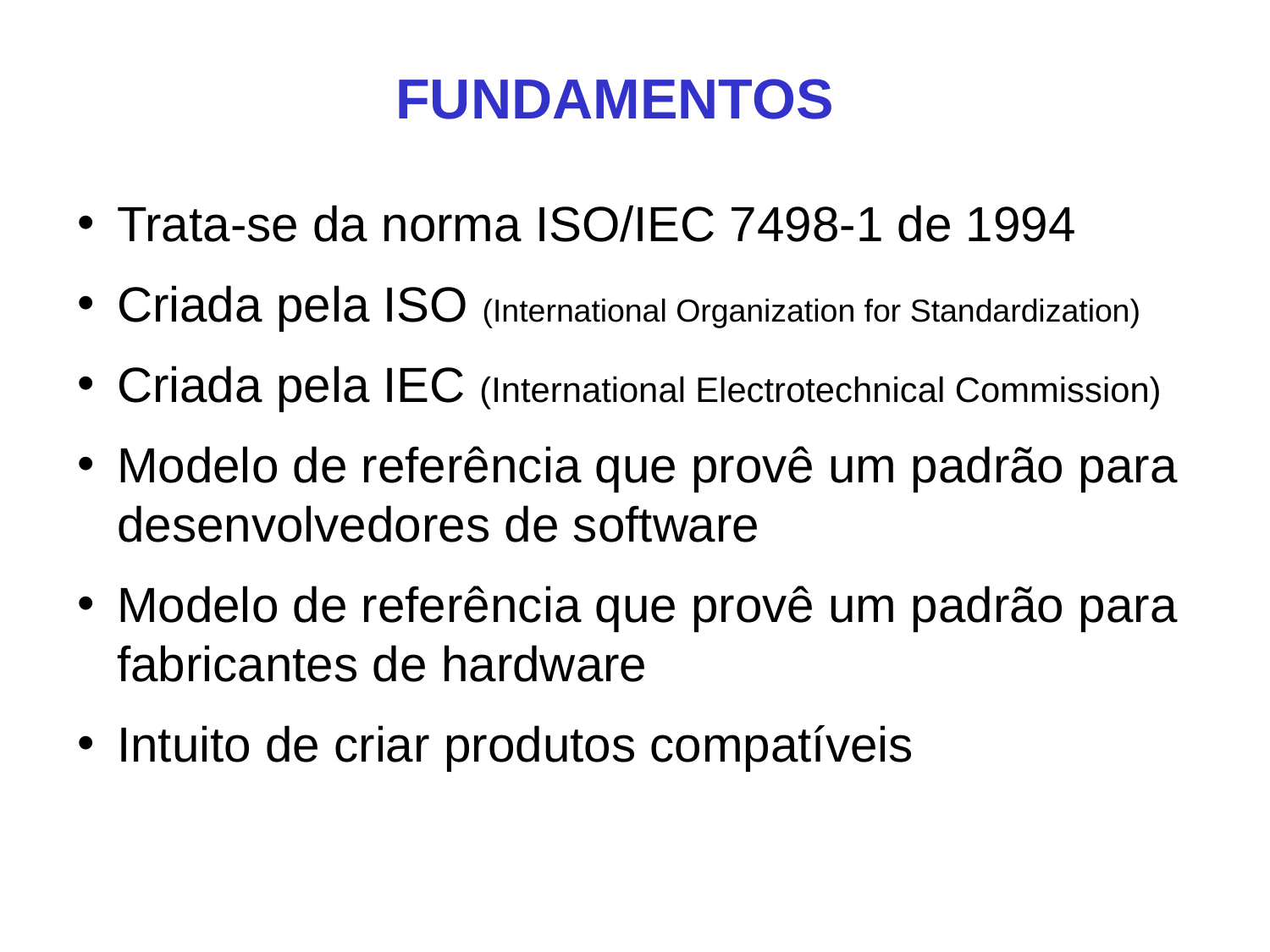

FUNDAMENTOS
Trata-se da norma ISO/IEC 7498-1 de 1994
Criada pela ISO (International Organization for Standardization)
Criada pela IEC (International Electrotechnical Commission)
Modelo de referência que provê um padrão para desenvolvedores de software
Modelo de referência que provê um padrão para fabricantes de hardware
Intuito de criar produtos compatíveis